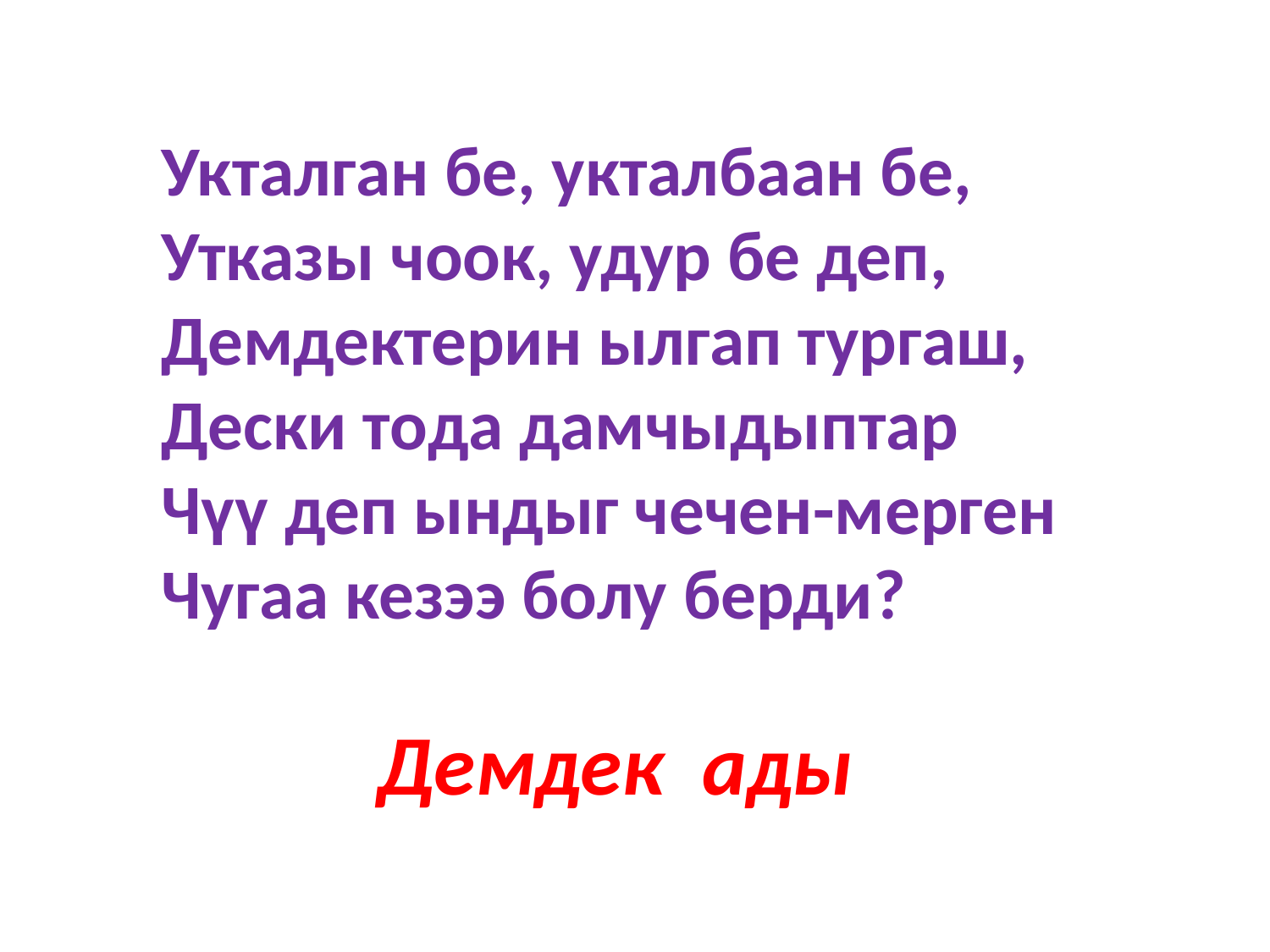

Укталган бе, укталбаан бе,
Утказы чоок, удур бе деп,
Демдектерин ылгап тургаш,
Дески тода дамчыдыптар
Чүү деп ындыг чечен-мерген
Чугаа кезээ болу берди?
Демдек  ады